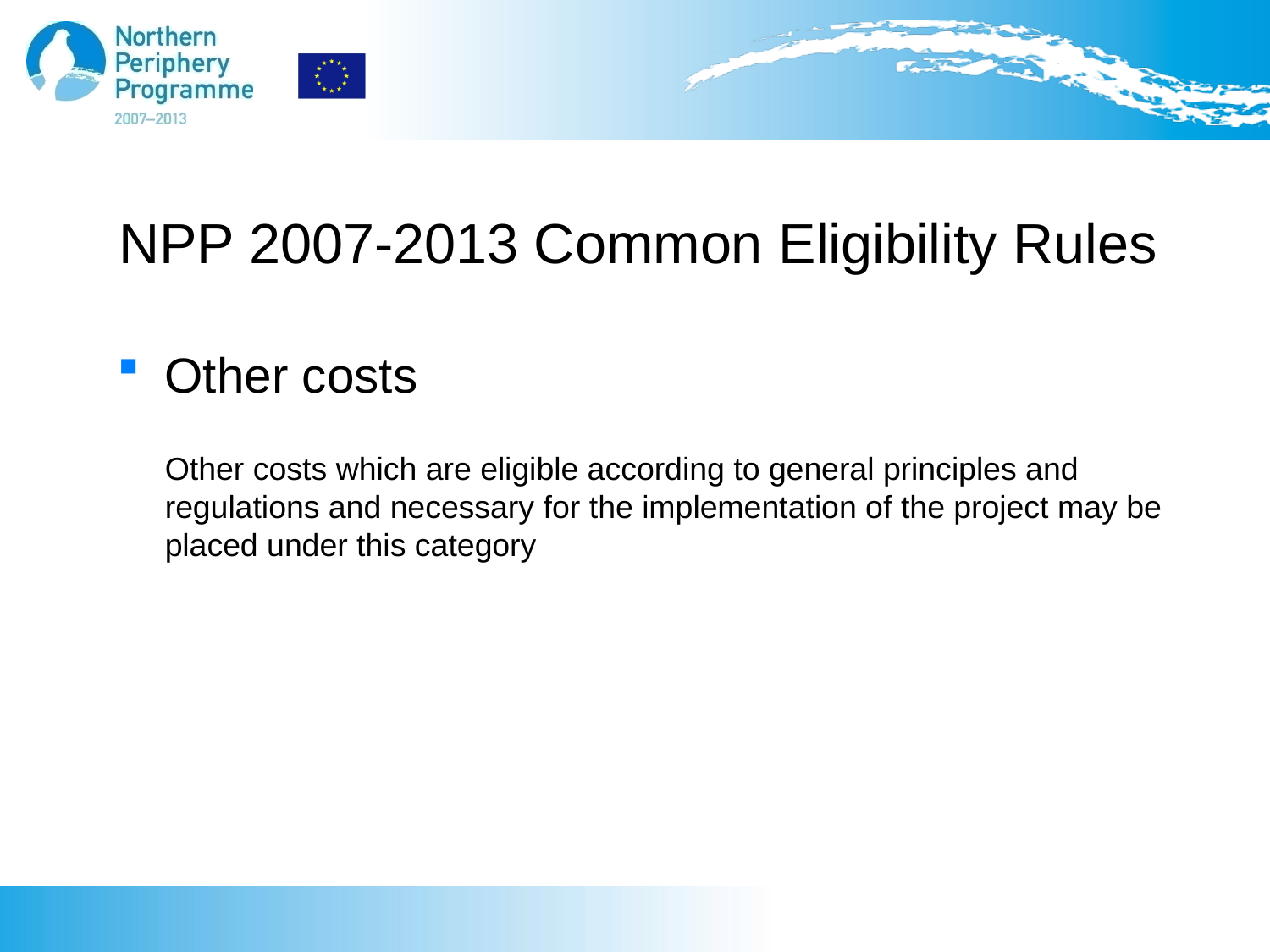

# NPP 2007-2013 Common Eligibility Rules
Other costs

	Other costs which are eligible according to general principles and regulations and necessary for the implementation of the project may be placed under this category